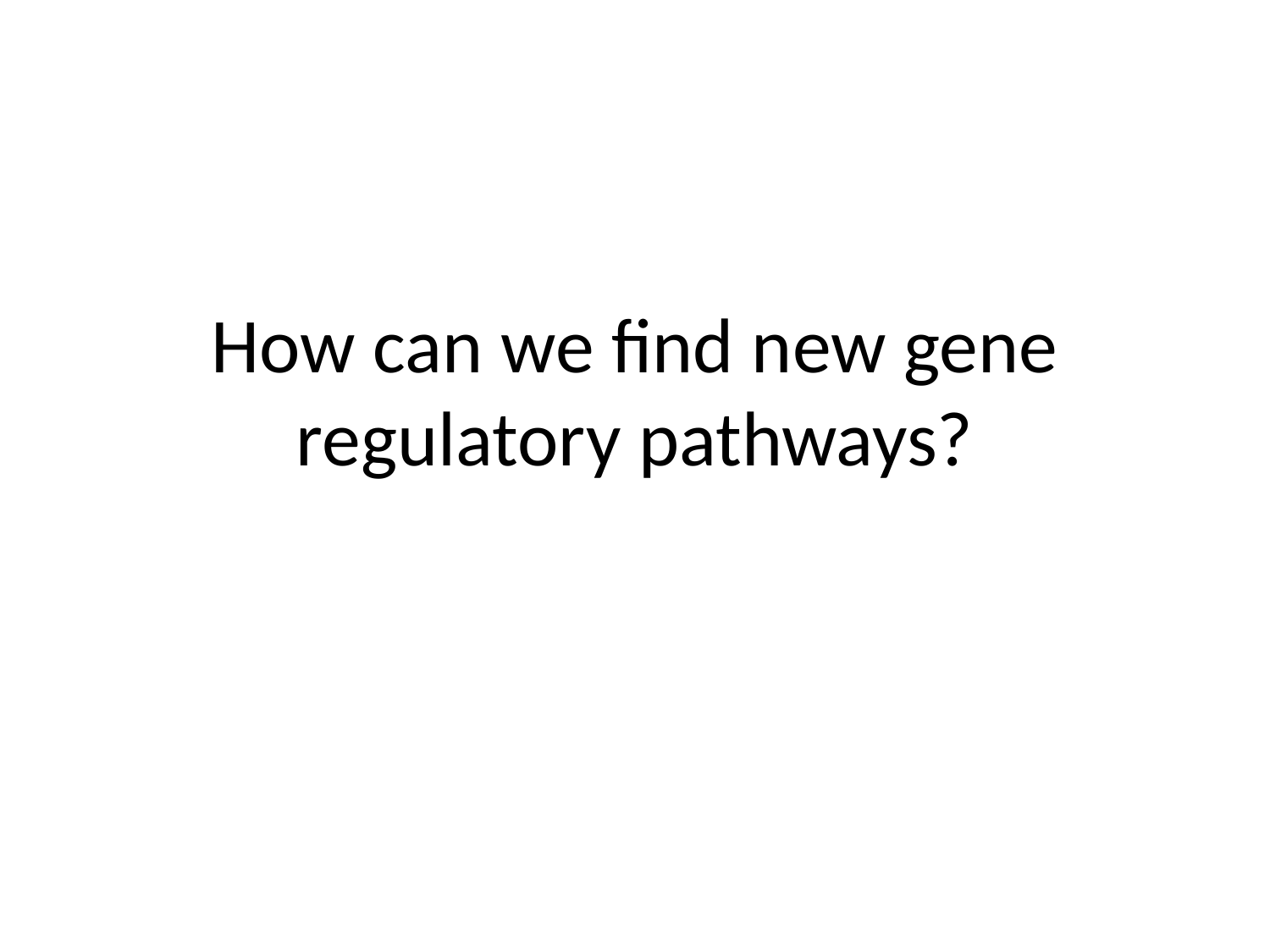

# How can we find new gene regulatory pathways?